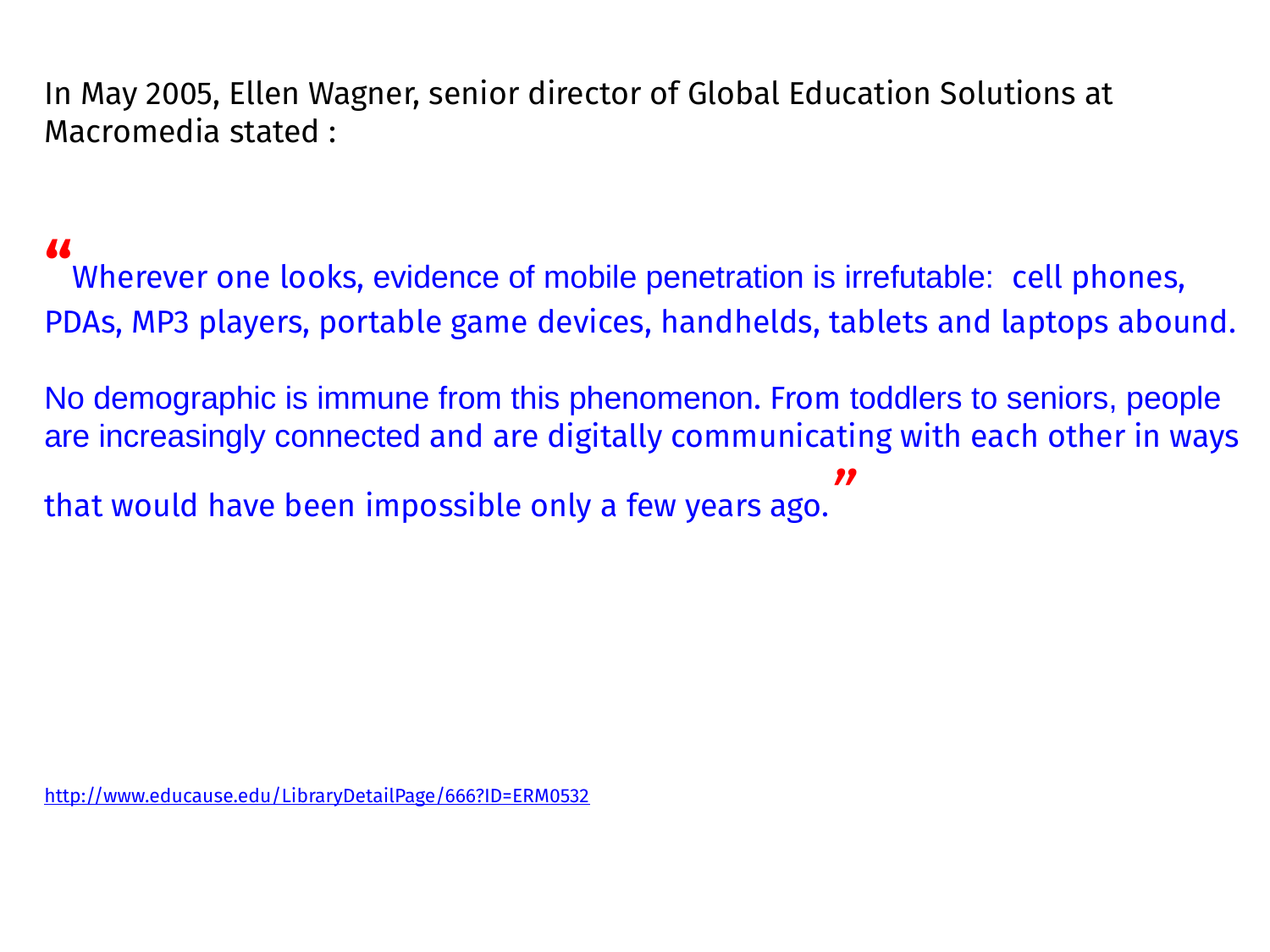

In May 2005, Ellen Wagner, senior director of Global Education Solutions at Macromedia stated :

“Wherever one looks, evidence of mobile penetration is irrefutable:  cell phones, PDAs, MP3 players, portable game devices, handhelds, tablets and laptops abound.

No demographic is immune from this phenomenon. From toddlers to seniors, people are increasingly connected and are digitally communicating with each other in ways that would have been impossible only a few years ago.”

http://www.educause.edu/LibraryDetailPage/666?ID=ERM0532